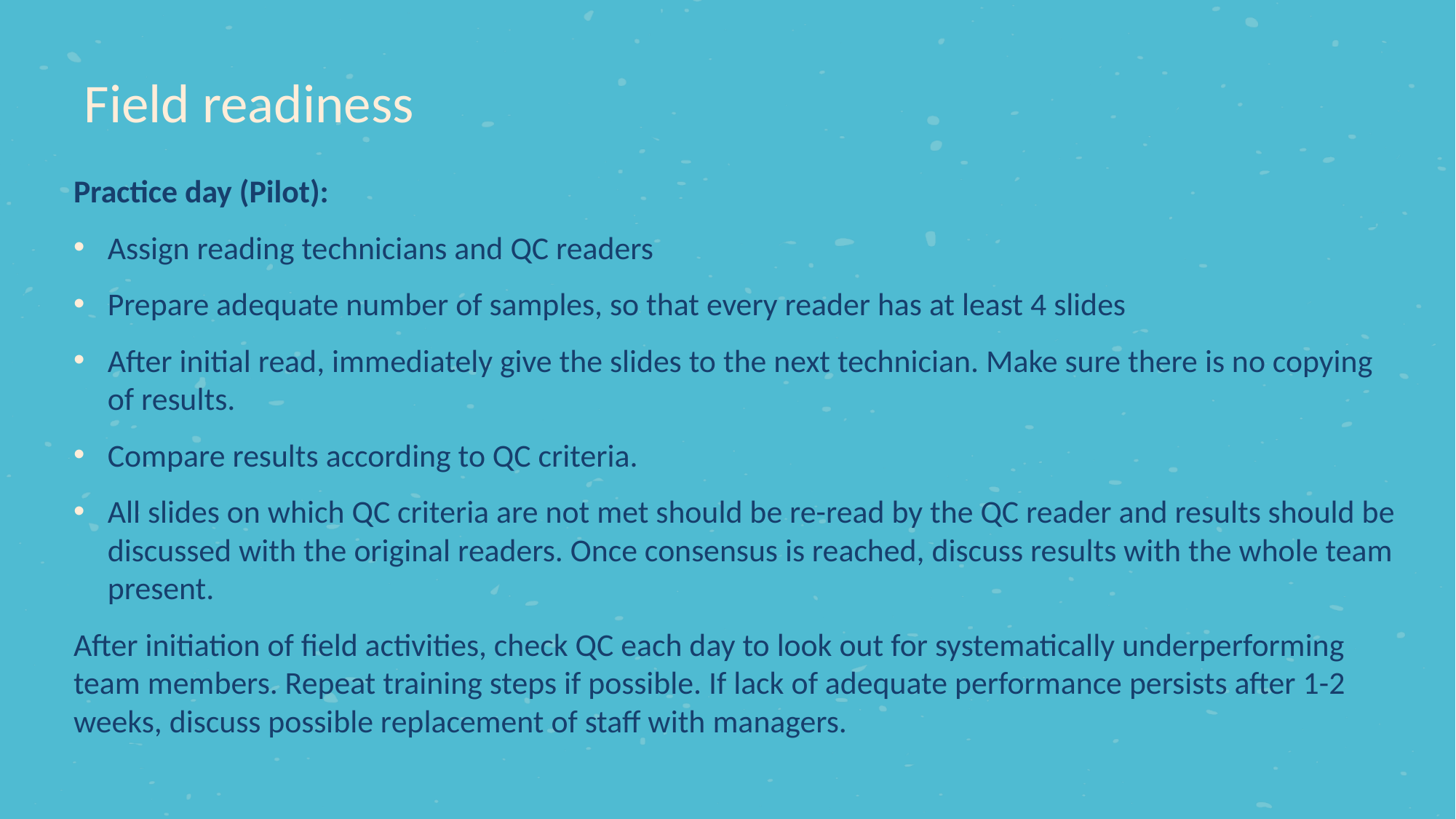

Field readiness
Practice day (Pilot):
Assign reading technicians and QC readers
Prepare adequate number of samples, so that every reader has at least 4 slides
After initial read, immediately give the slides to the next technician. Make sure there is no copying of results.
Compare results according to QC criteria.
All slides on which QC criteria are not met should be re-read by the QC reader and results should be discussed with the original readers. Once consensus is reached, discuss results with the whole team present.
After initiation of field activities, check QC each day to look out for systematically underperforming team members. Repeat training steps if possible. If lack of adequate performance persists after 1-2 weeks, discuss possible replacement of staff with managers.